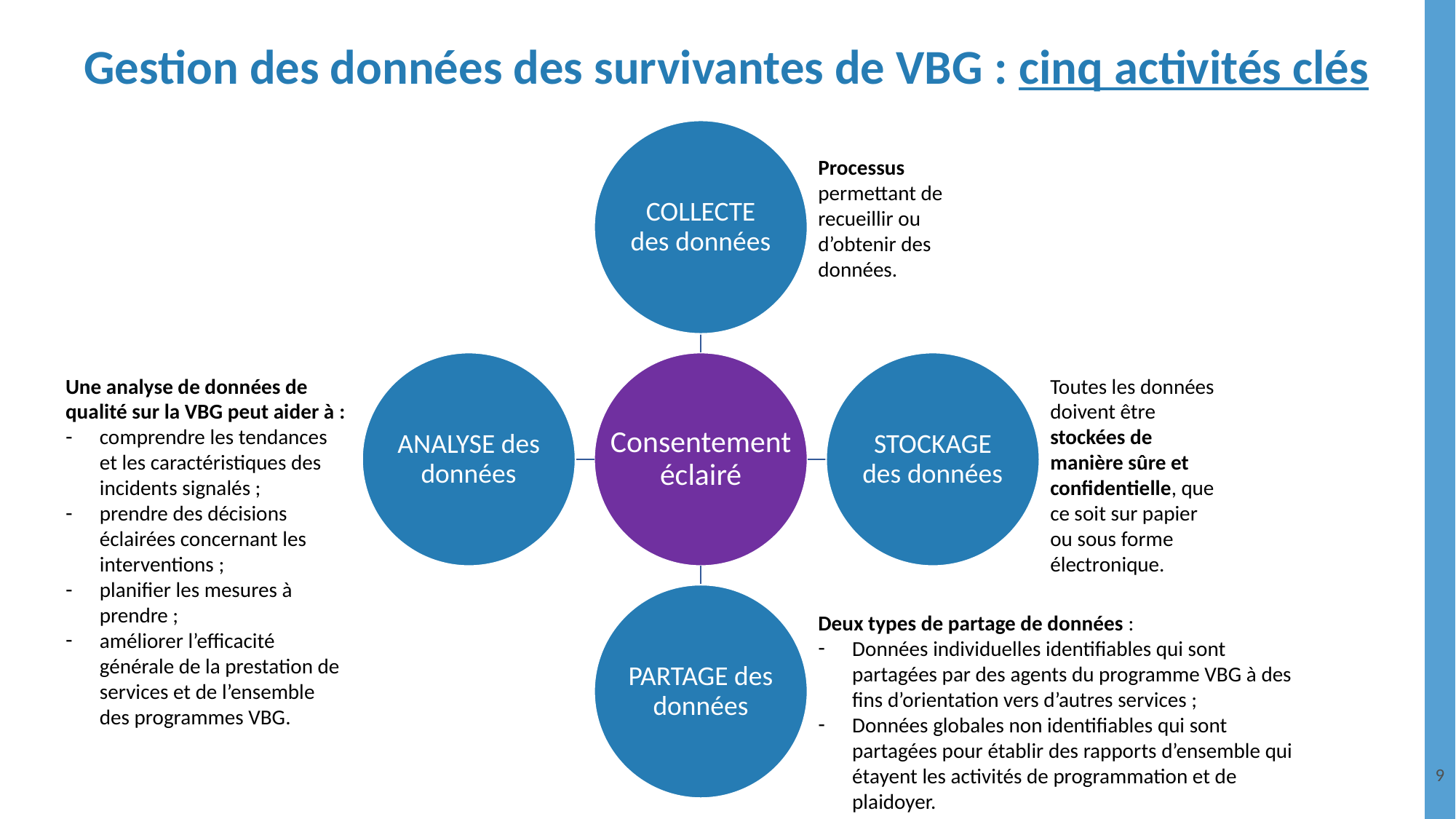

# Gestion des données des survivantes de VBG : cinq activités clés

COLLECTE des données

ANALYSE des données
Consentement éclairé
STOCKAGE des données

PARTAGE des données
Processus permettant de recueillir ou d’obtenir des données.
Une analyse de données de qualité sur la VBG peut aider à :
comprendre les tendances et les caractéristiques des incidents signalés ;
prendre des décisions éclairées concernant les interventions ;
planifier les mesures à prendre ;
améliorer l’efficacité générale de la prestation de services et de l’ensemble des programmes VBG.
Toutes les données doivent être stockées de manière sûre et confidentielle, que ce soit sur papier ou sous forme électronique.
Deux types de partage de données :
Données individuelles identifiables qui sont partagées par des agents du programme VBG à des fins d’orientation vers d’autres services ;
Données globales non identifiables qui sont partagées pour établir des rapports d’ensemble qui étayent les activités de programmation et de plaidoyer.